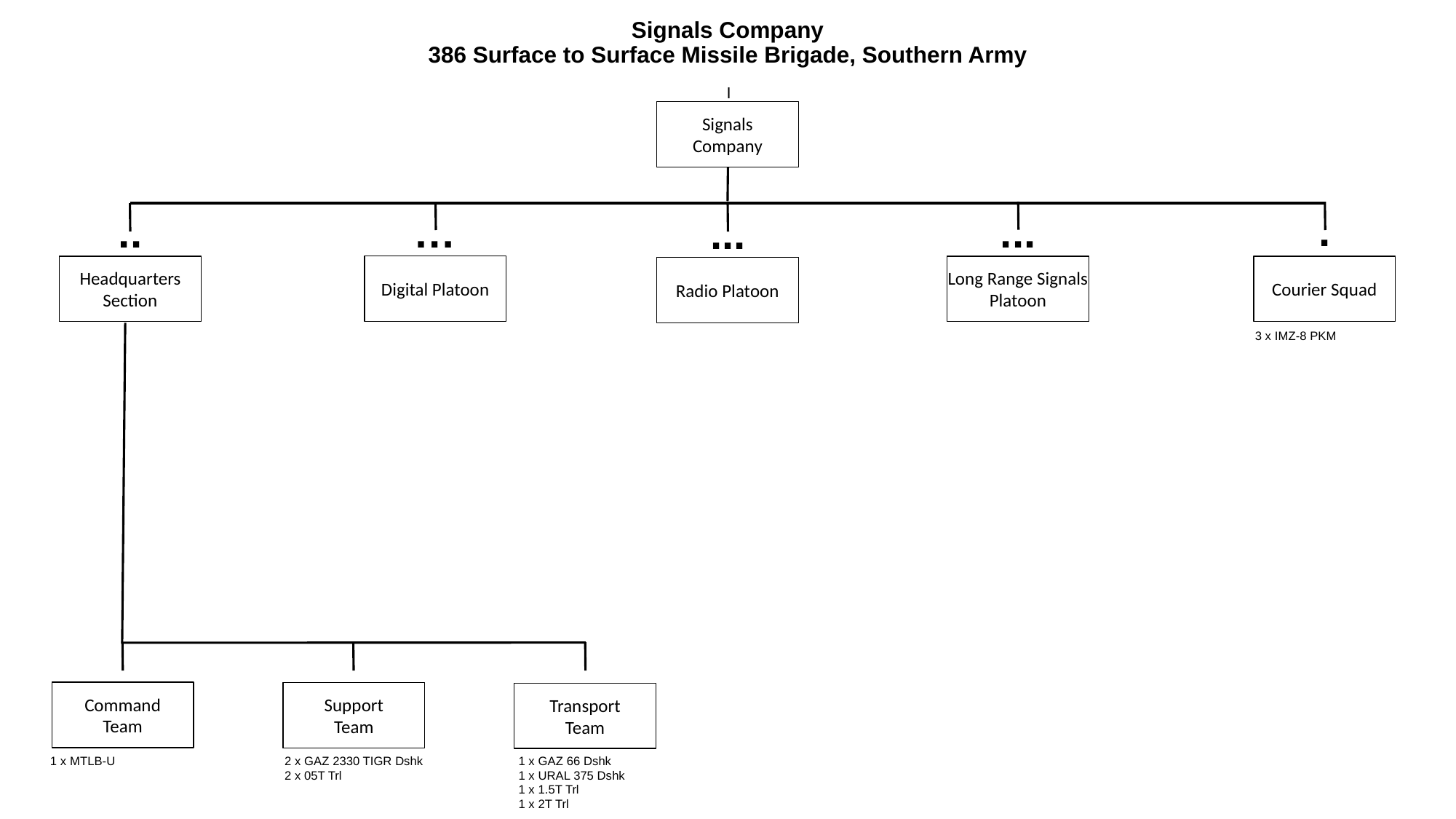

# Signals Company 386 Surface to Surface Missile Brigade, Southern Army
I
Signals
Company
.
..
…
...
...
Digital Platoon
Headquarters
Section
Long Range Signals Platoon
Courier Squad
Radio Platoon
3 x IMZ-8 PKM
Command
Team
Support
Team
Transport
Team
1 x MTLB-U
2 x GAZ 2330 TIGR Dshk
2 x 05T Trl
1 x GAZ 66 Dshk
1 x URAL 375 Dshk
1 x 1.5T Trl
1 x 2T Trl